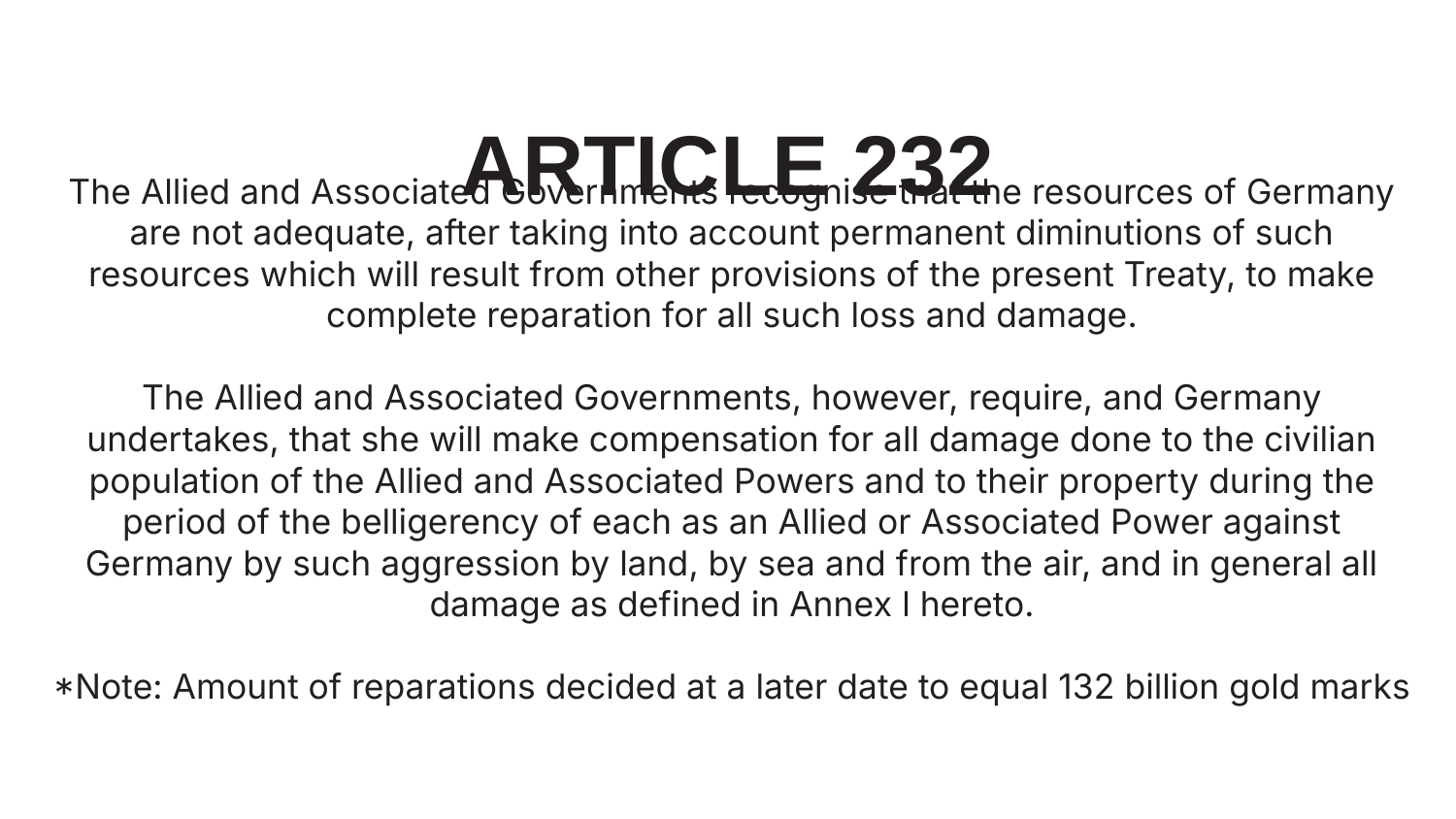

ARTICLE 232
The Allied and Associated Governments recognise that the resources of Germany are not adequate, after taking into account permanent diminutions of such resources which will result from other provisions of the present Treaty, to make complete reparation for all such loss and damage.

The Allied and Associated Governments, however, require, and Germany undertakes, that she will make compensation for all damage done to the civilian population of the Allied and Associated Powers and to their property during the period of the belligerency of each as an Allied or Associated Power against Germany by such aggression by land, by sea and from the air, and in general all damage as defined in Annex l hereto.

*Note: Amount of reparations decided at a later date to equal 132 billion gold marks